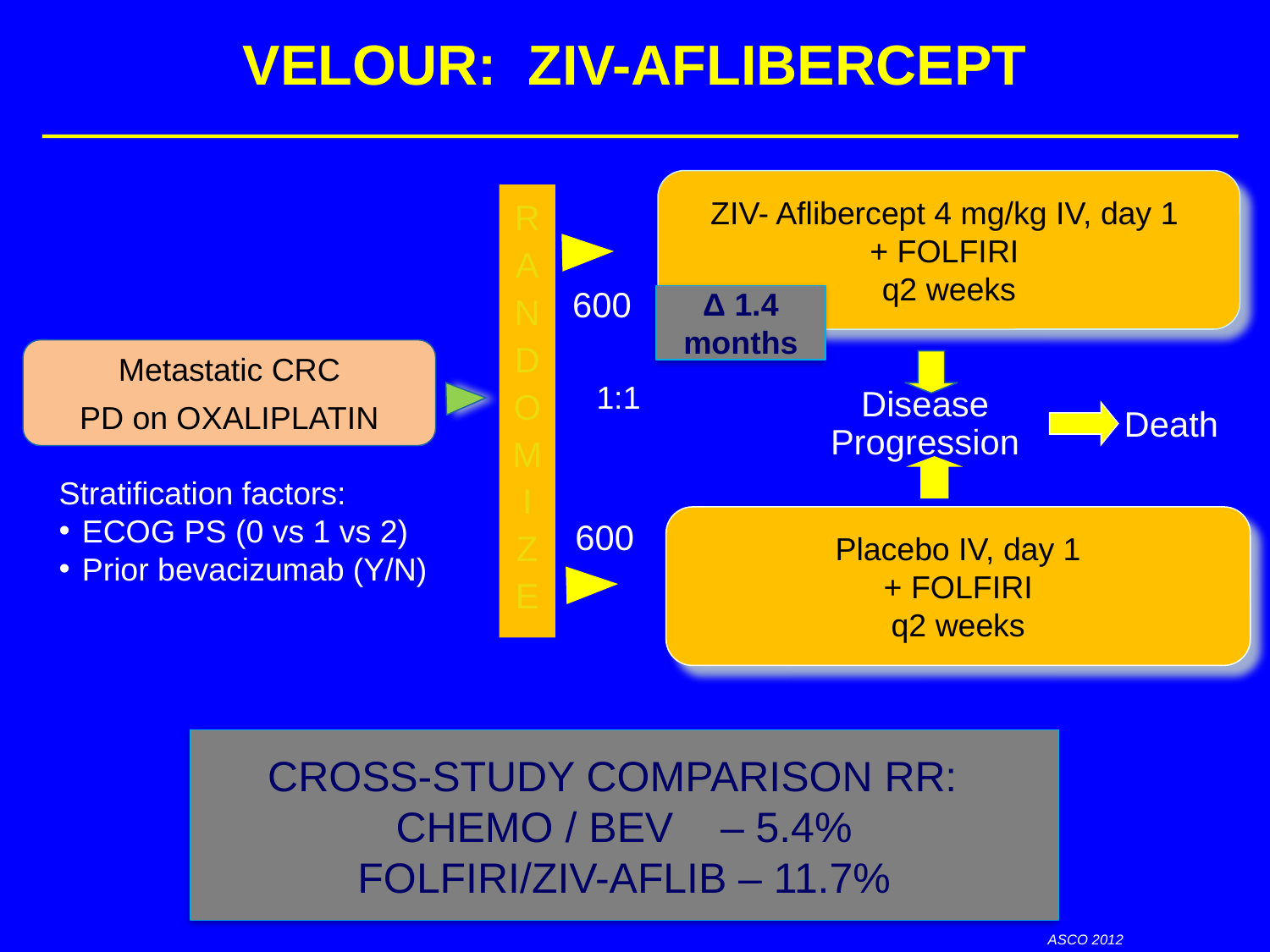

VELOUR:  ZIV-AFLIBERCEPT
ZIV- Aflibercept 4 mg/kg IV, day 1
+ FOLFIRI
q2 weeks
R
A
N
D
O
M
I
Z
E

 600
Metastatic CRC
PD on OXALIPLATIN

1:1

Disease Progression
Death

Stratification factors:
ECOG PS (0 vs 1 vs 2)
Prior bevacizumab (Y/N)

Placebo IV, day 1
+ FOLFIRI
q2 weeks
600

Δ 1.4 months
CROSS-STUDY COMPARISON RR:
CHEMO / BEV    – 5.4%
FOLFIRI/ZIV-AFLIB – 11.7%